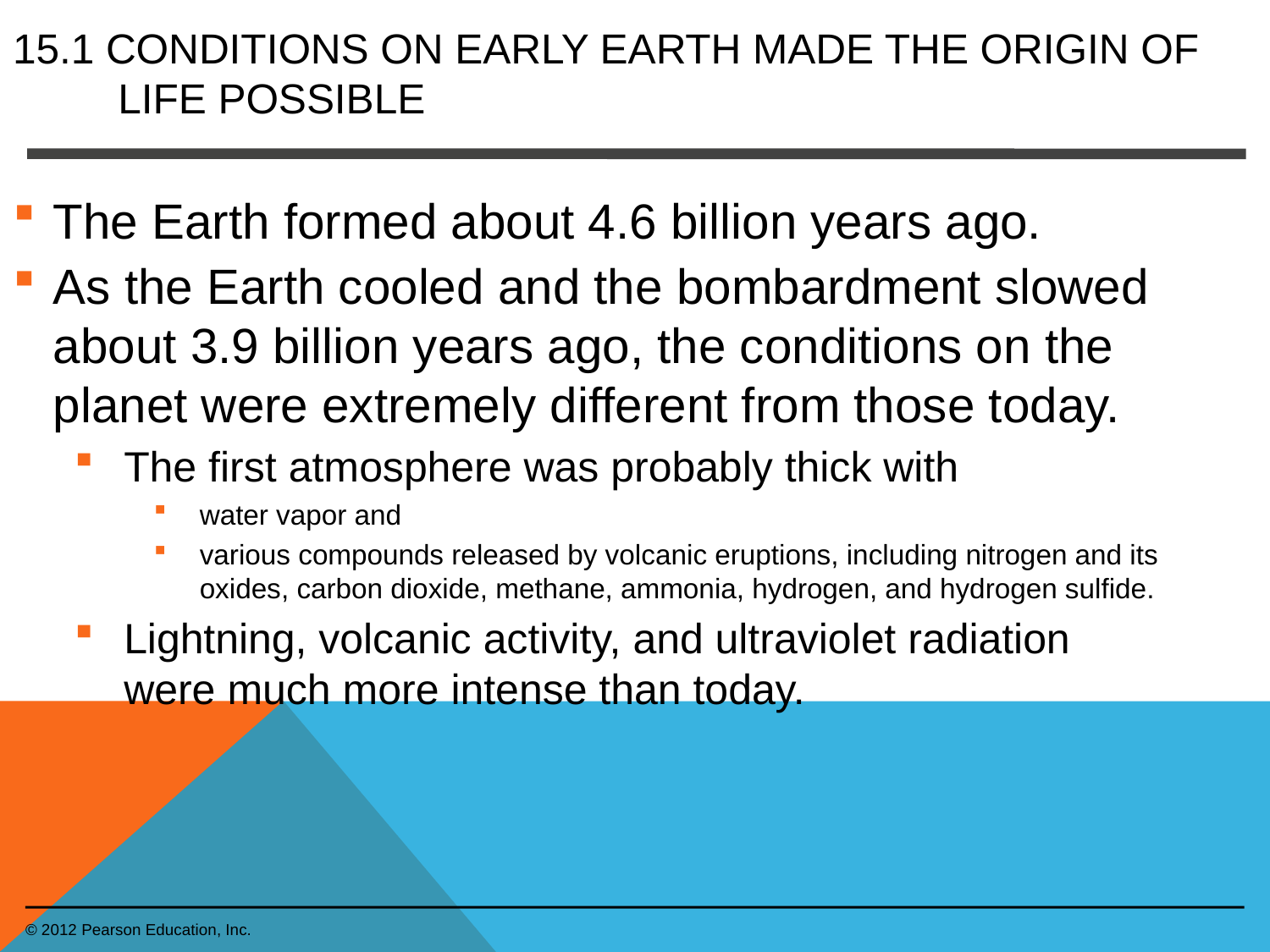

15.1 Conditions on early Earth made the origin of life possible
0

The Earth formed about 4.6 billion years ago.
As the Earth cooled and the bombardment slowed about 3.9 billion years ago, the conditions on the planet were extremely different from those today.
The first atmosphere was probably thick with
water vapor and
various compounds released by volcanic eruptions, including nitrogen and its oxides, carbon dioxide, methane, ammonia, hydrogen, and hydrogen sulfide.
Lightning, volcanic activity, and ultraviolet radiation were much more intense than today.

© 2012 Pearson Education, Inc.